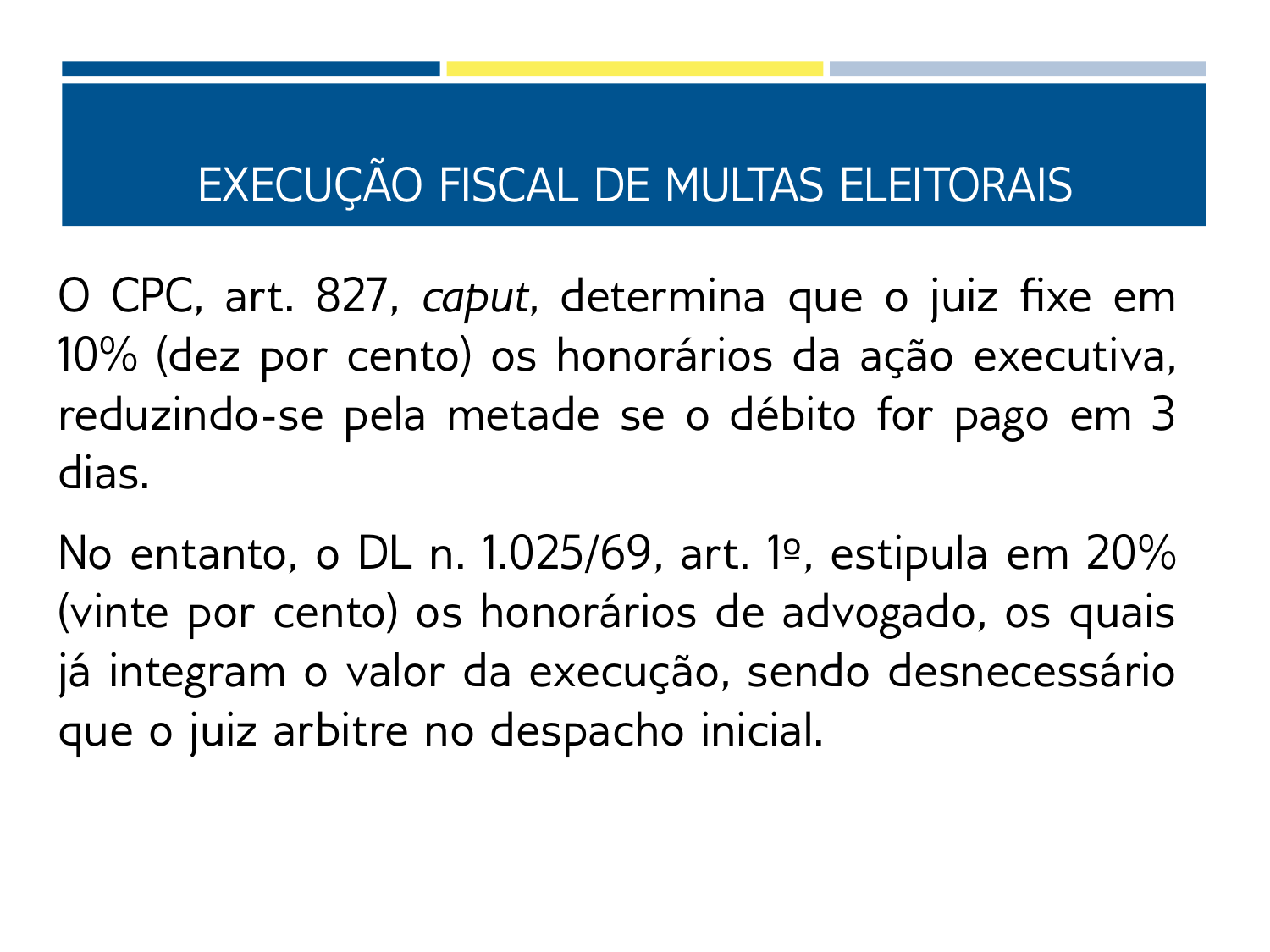

# EXECUÇÃO FISCAL DE MULTAS ELEITORAIS
O CPC, art. 827, caput, determina que o juiz fixe em 10% (dez por cento) os honorários da ação executiva, reduzindo-se pela metade se o débito for pago em 3 dias.
No entanto, o DL n. 1.025/69, art. 1º, estipula em 20% (vinte por cento) os honorários de advogado, os quais já integram o valor da execução, sendo desnecessário que o juiz arbitre no despacho inicial.